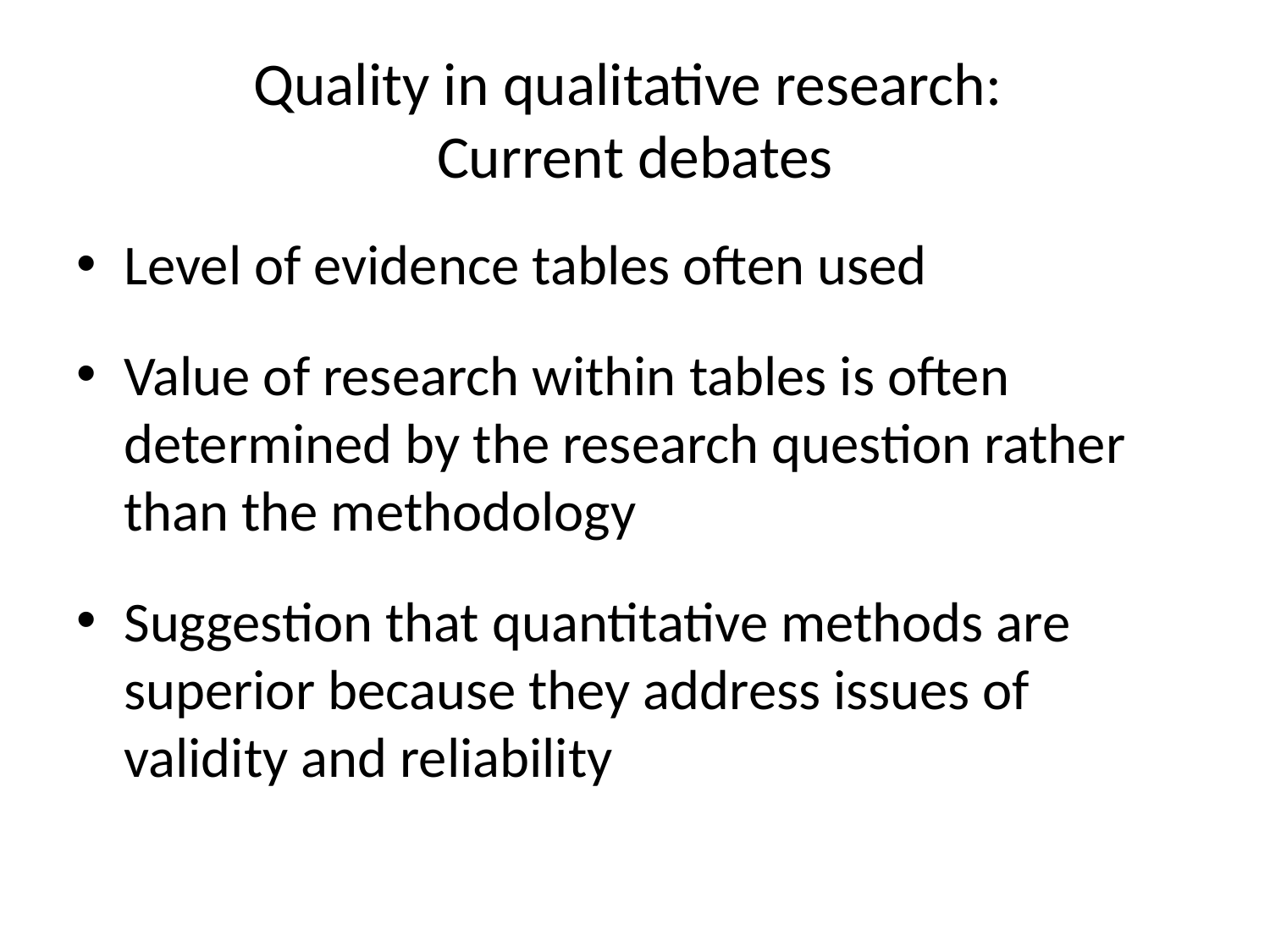

# Quality in qualitative research: Current debates
Level of evidence tables often used
Value of research within tables is often determined by the research question rather than the methodology
Suggestion that quantitative methods are superior because they address issues of validity and reliability